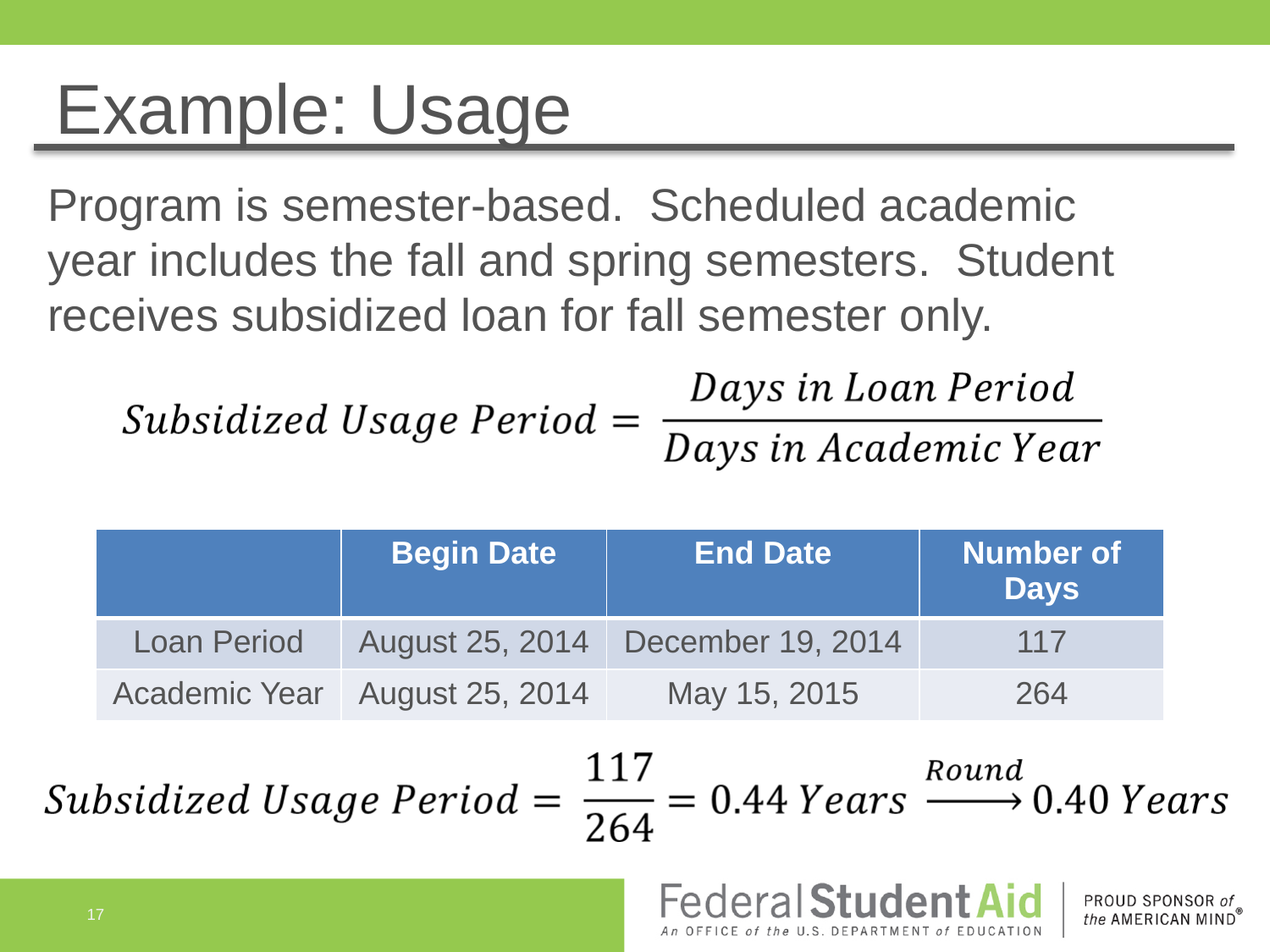

# Example: Usage
Program is semester-based.  Scheduled academic year includes the fall and spring semesters.  Student receives subsidized loan for fall semester only.

|  | Begin Date | End Date | Number of Days |
| --- | --- | --- | --- |
| Loan Period | August 25, 2014 | December 19, 2014 | 117 |
| Academic Year | August 25, 2014 | May 15, 2015 | 264 |

17